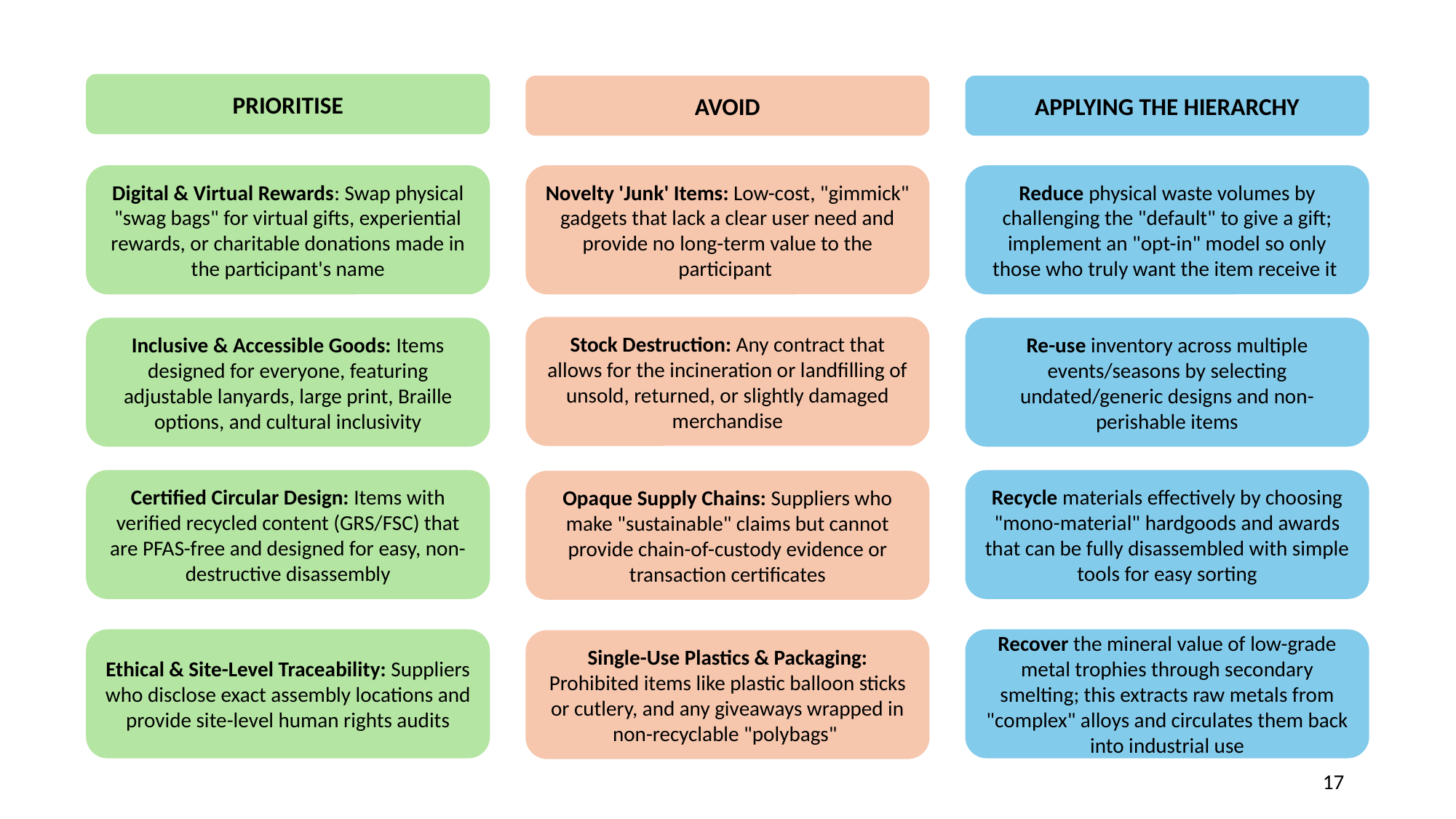

PRIORITISE
AVOID
APPLYING THE HIERARCHY
Novelty 'Junk' Items: Low-cost, "gimmick" gadgets that lack a clear user need and provide no long-term value to the participant
Digital & Virtual Rewards: Swap physical "swag bags" for virtual gifts, experiential rewards, or charitable donations made in the participant's name
Reduce physical waste volumes by challenging the "default" to give a gift; implement an "opt-in" model so only those who truly want the item receive it
Stock Destruction: Any contract that allows for the incineration or landfilling of unsold, returned, or slightly damaged merchandise
Inclusive & Accessible Goods: Items designed for everyone, featuring adjustable lanyards, large print, Braille options, and cultural inclusivity
Re-use inventory across multiple events/seasons by selecting undated/generic designs and non-perishable items
Certified Circular Design: Items with verified recycled content (GRS/FSC) that are PFAS-free and designed for easy, non-destructive disassembly
Recycle materials effectively by choosing "mono-material" hardgoods and awards that can be fully disassembled with simple tools for easy sorting
Opaque Supply Chains: Suppliers who make "sustainable" claims but cannot provide chain-of-custody evidence or transaction certificates
Ethical & Site-Level Traceability: Suppliers who disclose exact assembly locations and provide site-level human rights audits
Recover the mineral value of low-grade metal trophies through secondary smelting; this extracts raw metals from "complex" alloys and circulates them back into industrial use
Single-Use Plastics & Packaging: Prohibited items like plastic balloon sticks or cutlery, and any giveaways wrapped in non-recyclable "polybags"
17